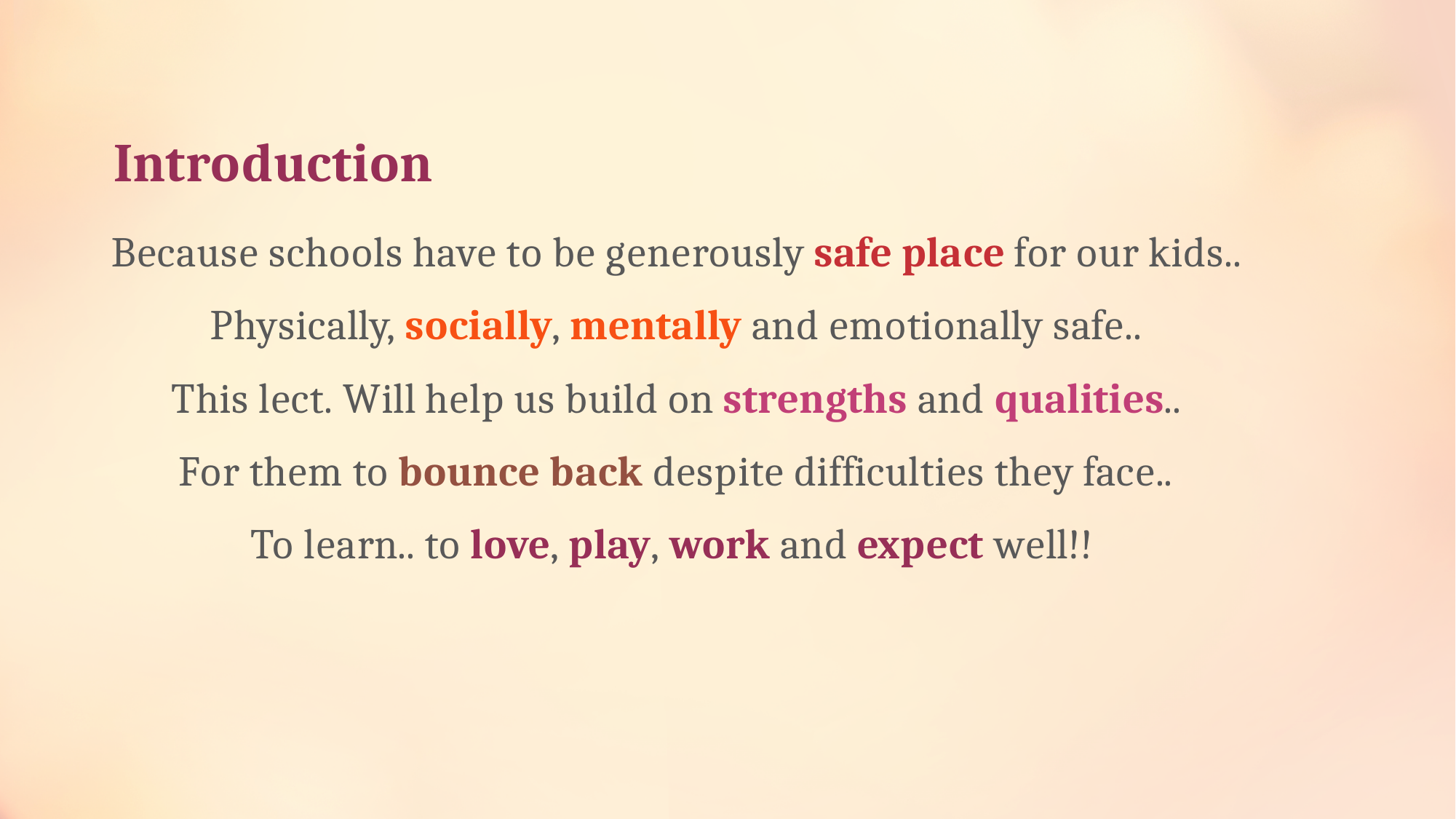

# Introduction
Because schools have to be generously safe place for our kids..
Physically, socially, mentally and emotionally safe..
This lect. Will help us build on strengths and qualities..
For them to bounce back despite difficulties they face..
To learn.. to love, play, work and expect well!!